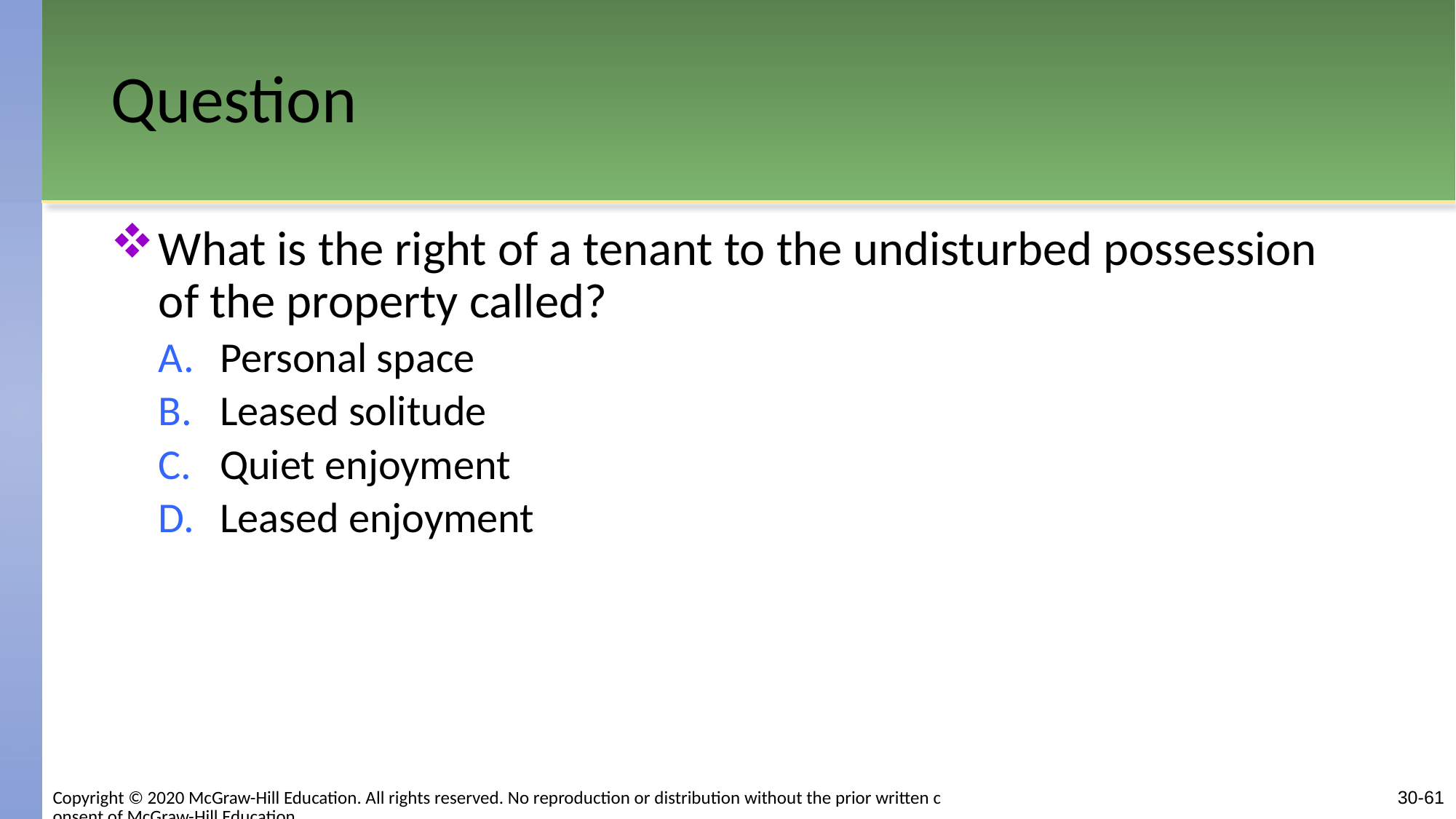

# Question
What is the right of a tenant to the undisturbed possession of the property called?
Personal space
Leased solitude
Quiet enjoyment
Leased enjoyment
Copyright © 2020 McGraw-Hill Education. All rights reserved. No reproduction or distribution without the prior written consent of McGraw-Hill Education.
30-61